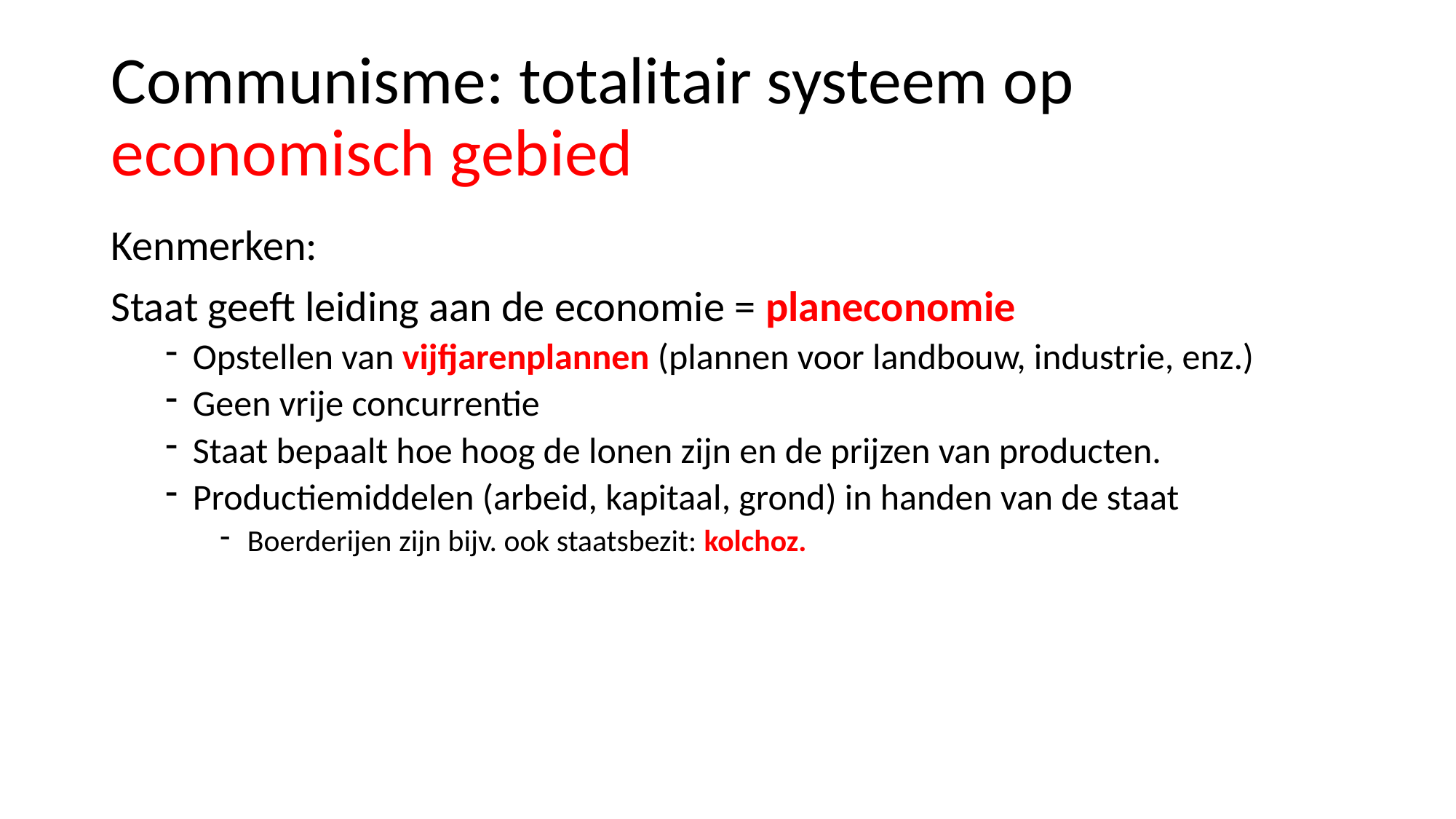

# Communisme: totalitair systeem op economisch gebied
Kenmerken:
Staat geeft leiding aan de economie = planeconomie
Opstellen van vijfjarenplannen (plannen voor landbouw, industrie, enz.)
Geen vrije concurrentie
Staat bepaalt hoe hoog de lonen zijn en de prijzen van producten.
Productiemiddelen (arbeid, kapitaal, grond) in handen van de staat
Boerderijen zijn bijv. ook staatsbezit: kolchoz.